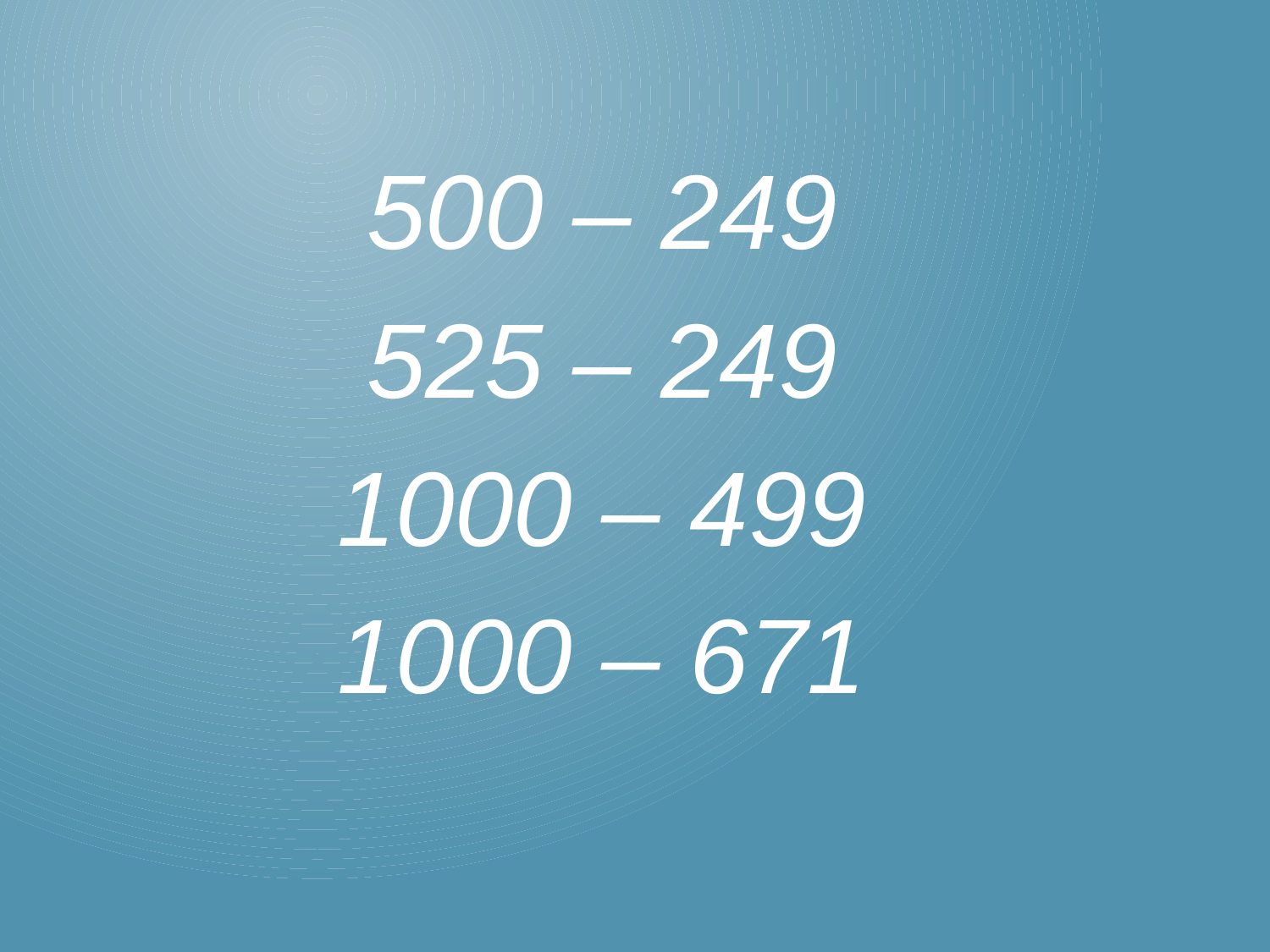

500 – 249
525 – 249
1000 – 499
1000 – 671